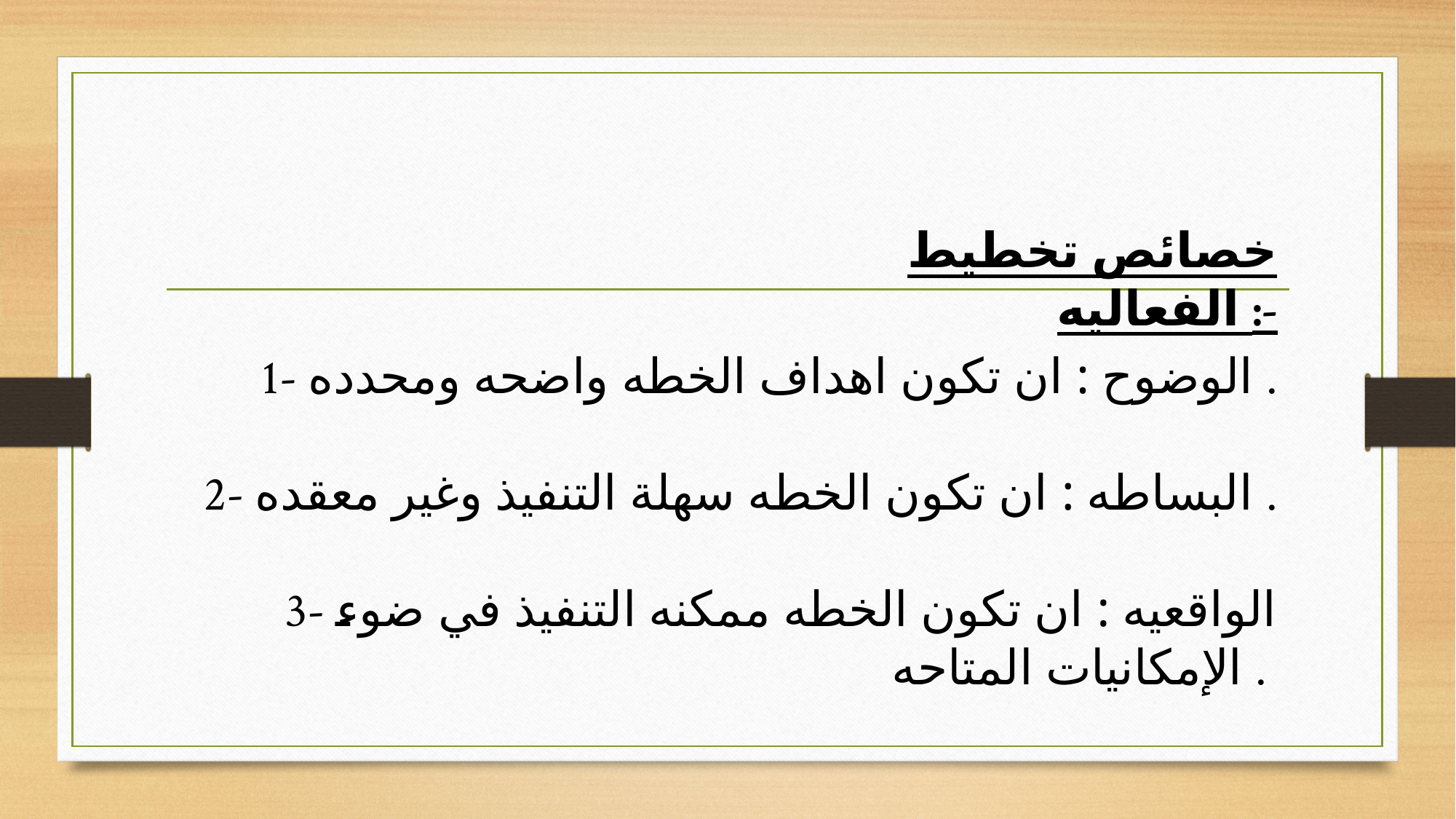

خصائص تخطيط الفعاليه :-
1- الوضوح : ان تكون اهداف الخطه واضحه ومحدده .

2- البساطه : ان تكون الخطه سهلة التنفيذ وغير معقده .

3- الواقعيه : ان تكون الخطه ممكنه التنفيذ في ضوء الإمكانيات المتاحه .